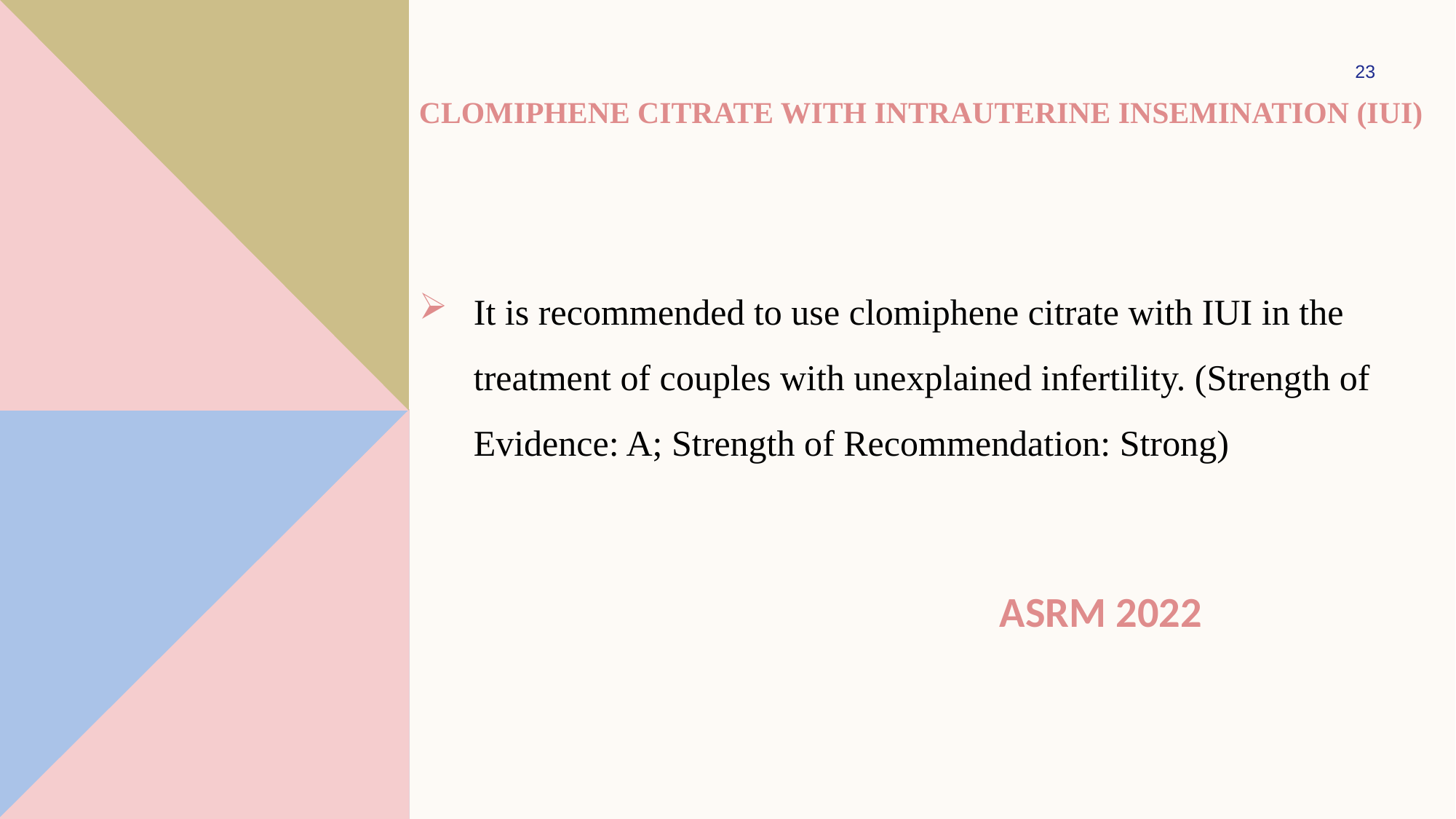

23
# CLOMIPHENE CITRATE WITH INTRAUTERINE INSEMINATION (IUI)
It is recommended to use clomiphene citrate with IUI in the treatment of couples with unexplained infertility. (Strength of Evidence: A; Strength of Recommendation: Strong)

                                                                                    ASRM 2022